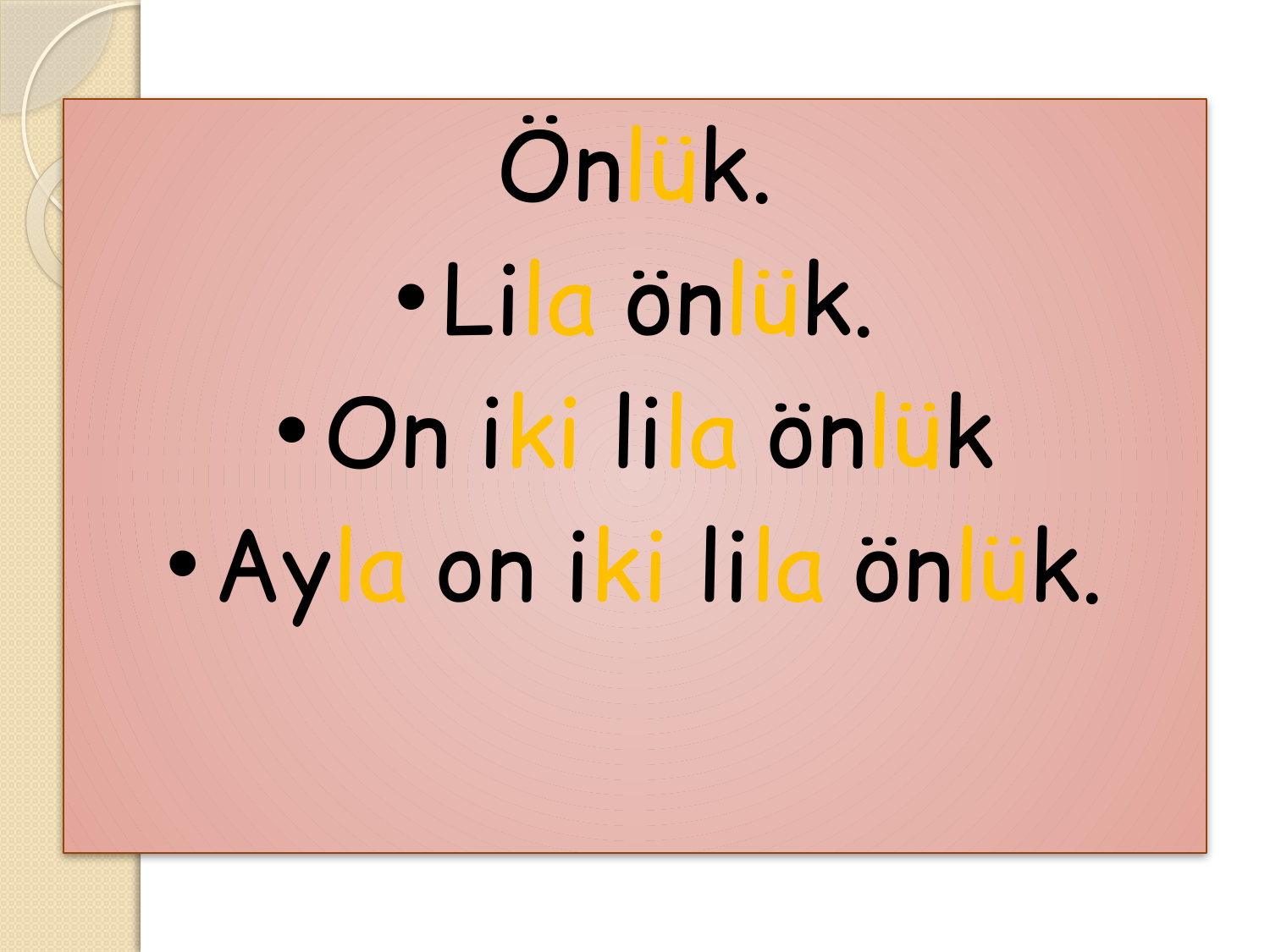

Önlük.
Lila önlük.
On iki lila önlük
Ayla on iki lila önlük.